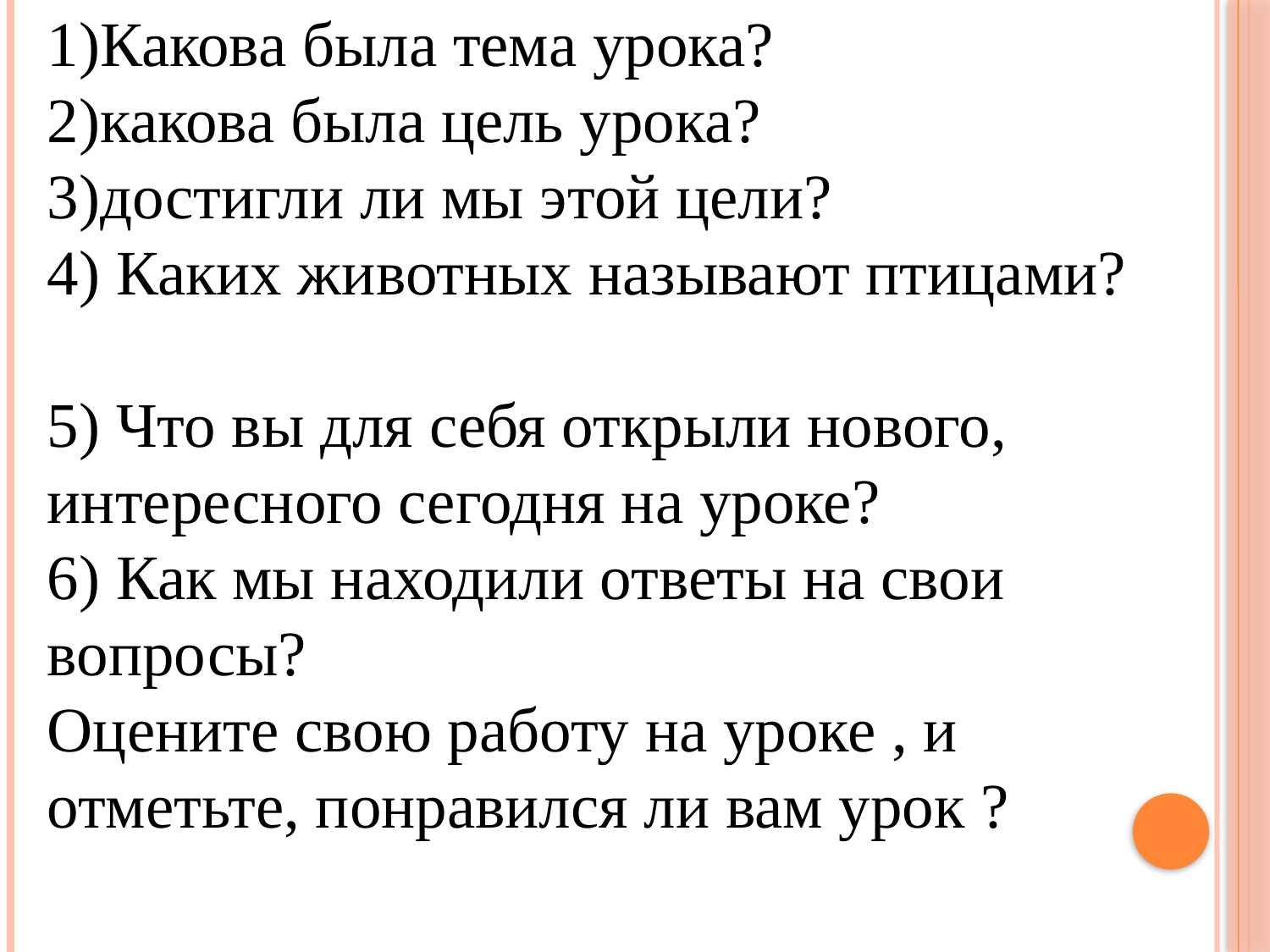

1)Какова была тема урока?
2)какова была цель урока?
3)достигли ли мы этой цели?
4) Каких животных называют птицами?
5) Что вы для себя открыли нового, интересного сегодня на уроке?
6) Как мы находили ответы на свои вопросы?
Оцените свою работу на уроке , и отметьте, понравился ли вам урок ?